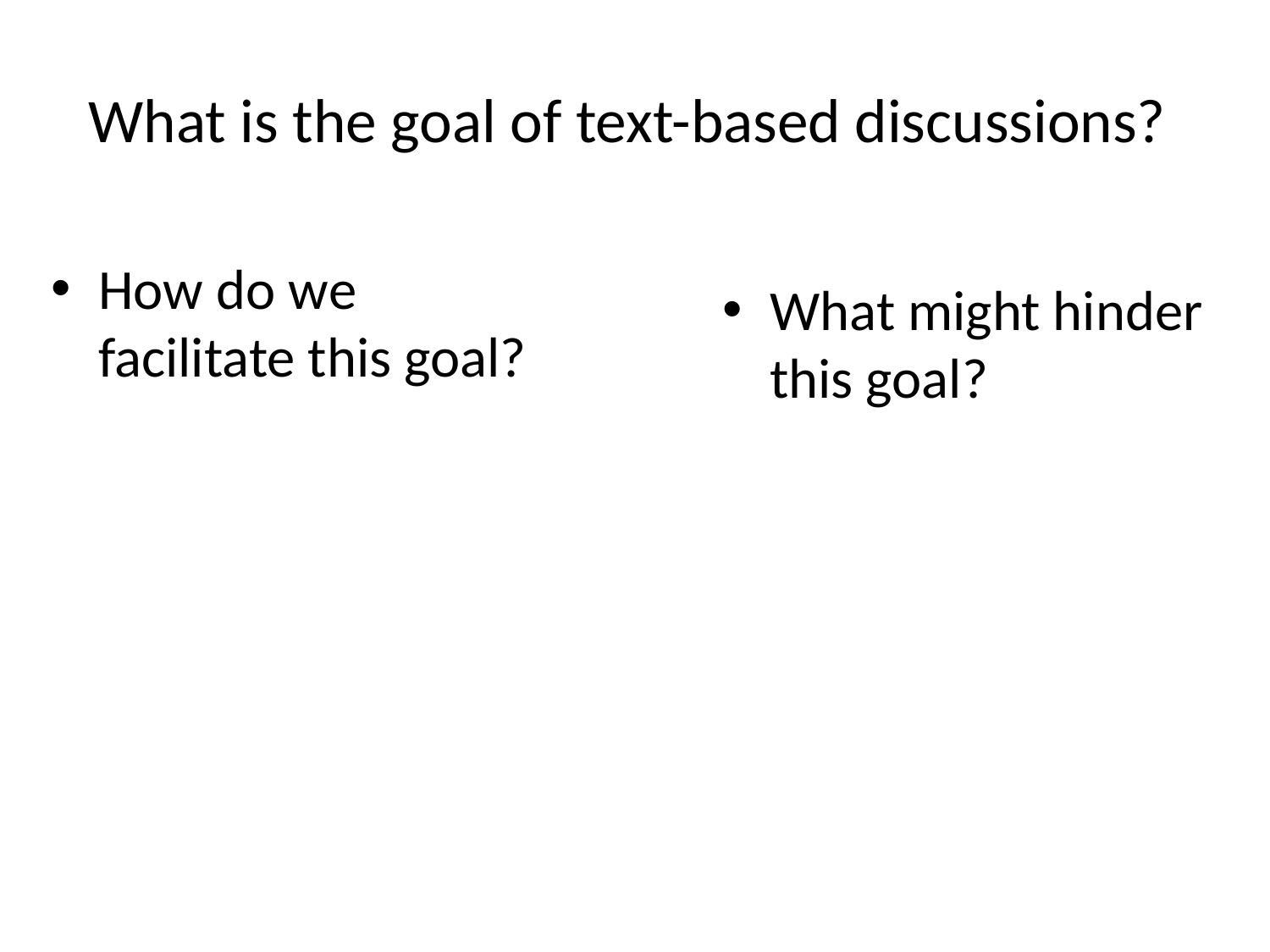

# What is the goal of text-based discussions?
How do we facilitate this goal?
What might hinder this goal?